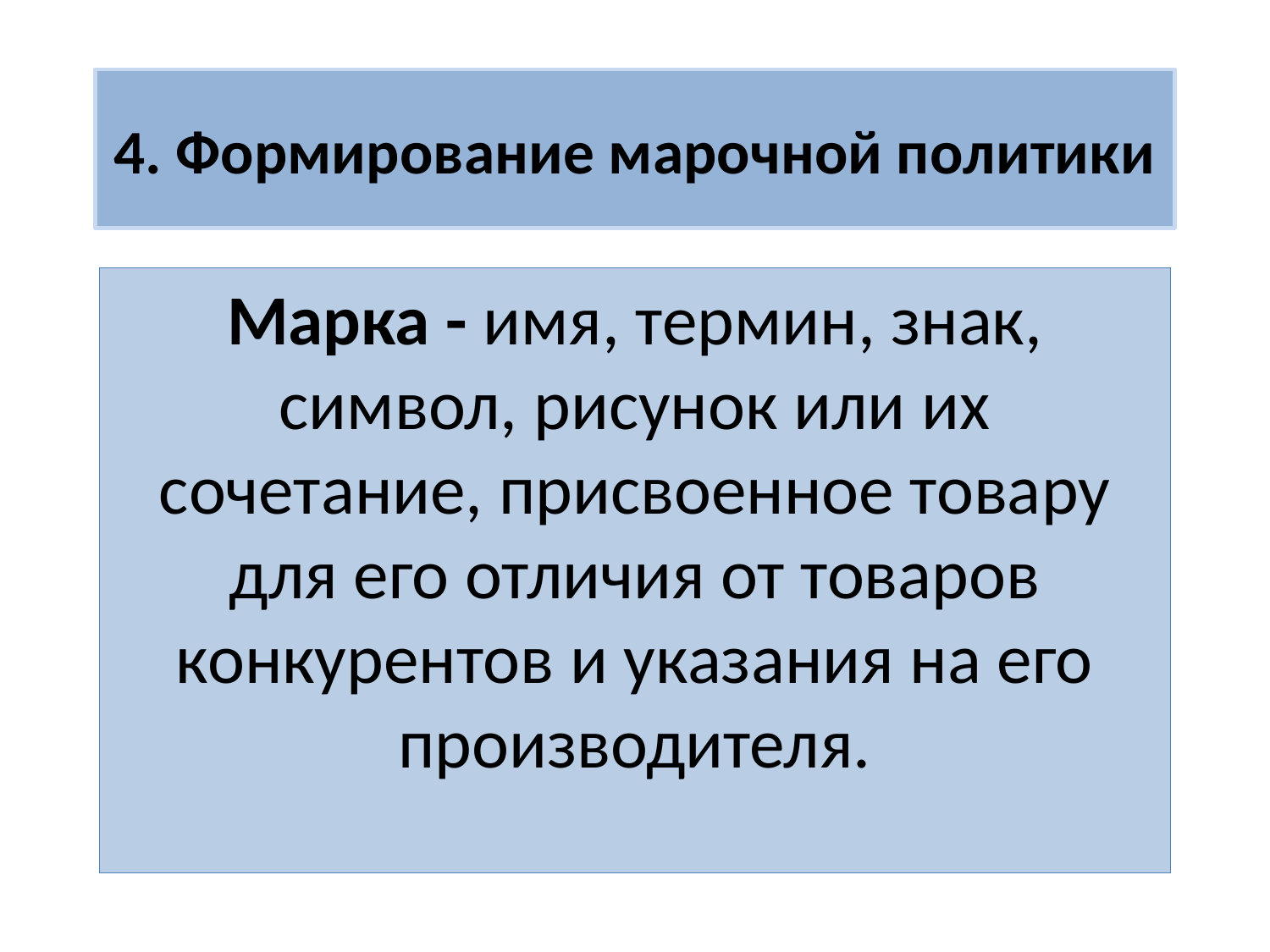

# 4. Формирование марочной политики
Марка - имя, термин, знак, символ, рисунок или их сочетание, присвоенное товару для его отличия от товаров конкурентов и указания на его производителя.